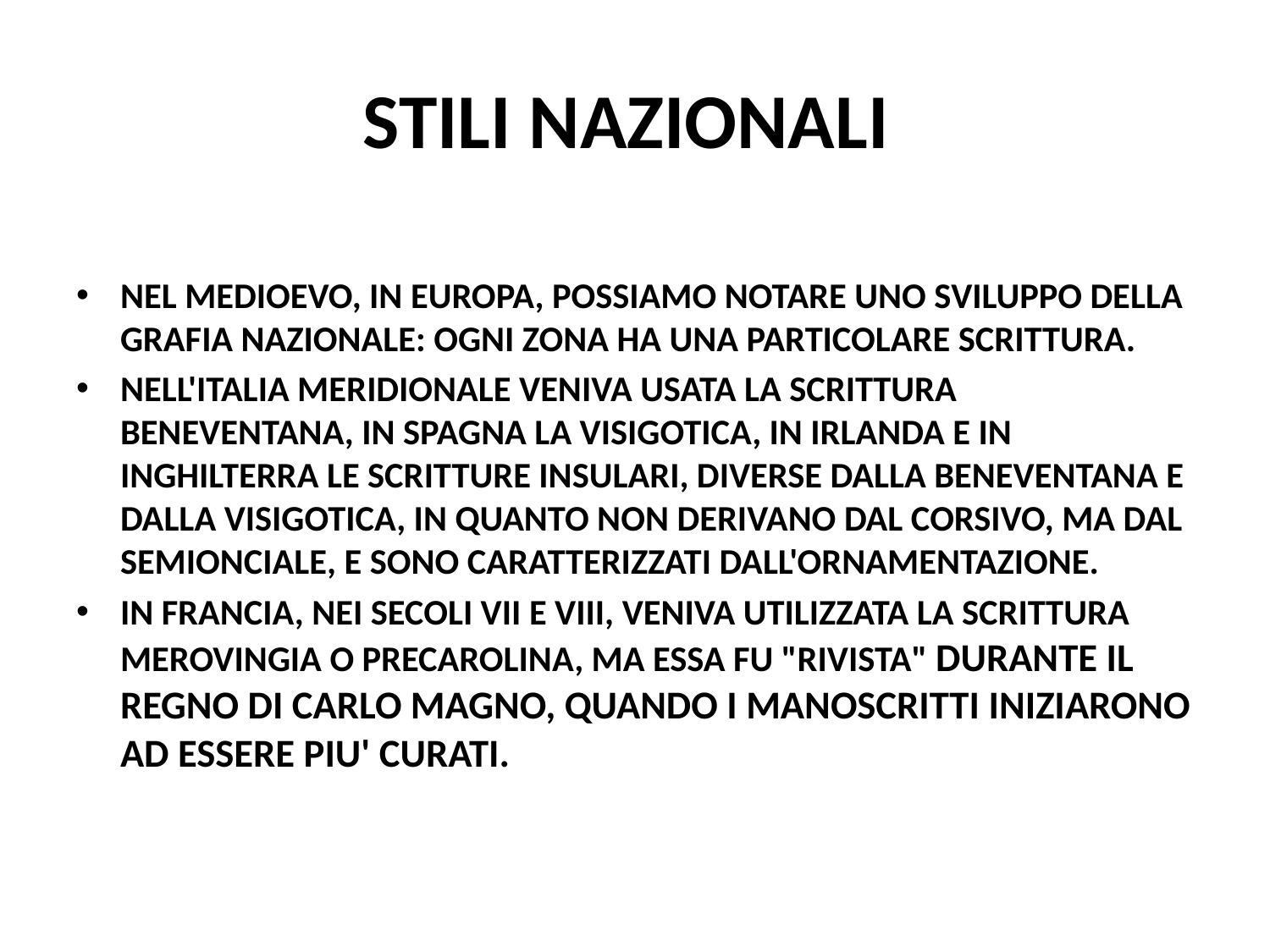

# STILI NAZIONALI
NEL MEDIOEVO, IN EUROPA, POSSIAMO NOTARE UNO SVILUPPO DELLA GRAFIA NAZIONALE: OGNI ZONA HA UNA PARTICOLARE SCRITTURA.
NELL'ITALIA MERIDIONALE VENIVA USATA LA SCRITTURA BENEVENTANA, IN SPAGNA LA VISIGOTICA, IN IRLANDA E IN INGHILTERRA LE SCRITTURE INSULARI, DIVERSE DALLA BENEVENTANA E DALLA VISIGOTICA, IN QUANTO NON DERIVANO DAL CORSIVO, MA DAL SEMIONCIALE, E SONO CARATTERIZZATI DALL'ORNAMENTAZIONE.
IN FRANCIA, NEI SECOLI VII E VIII, VENIVA UTILIZZATA LA SCRITTURA MEROVINGIA O PRECAROLINA, MA ESSA FU "RIVISTA" DURANTE IL REGNO DI CARLO MAGNO, QUANDO I MANOSCRITTI INIZIARONO AD ESSERE PIU' CURATI.